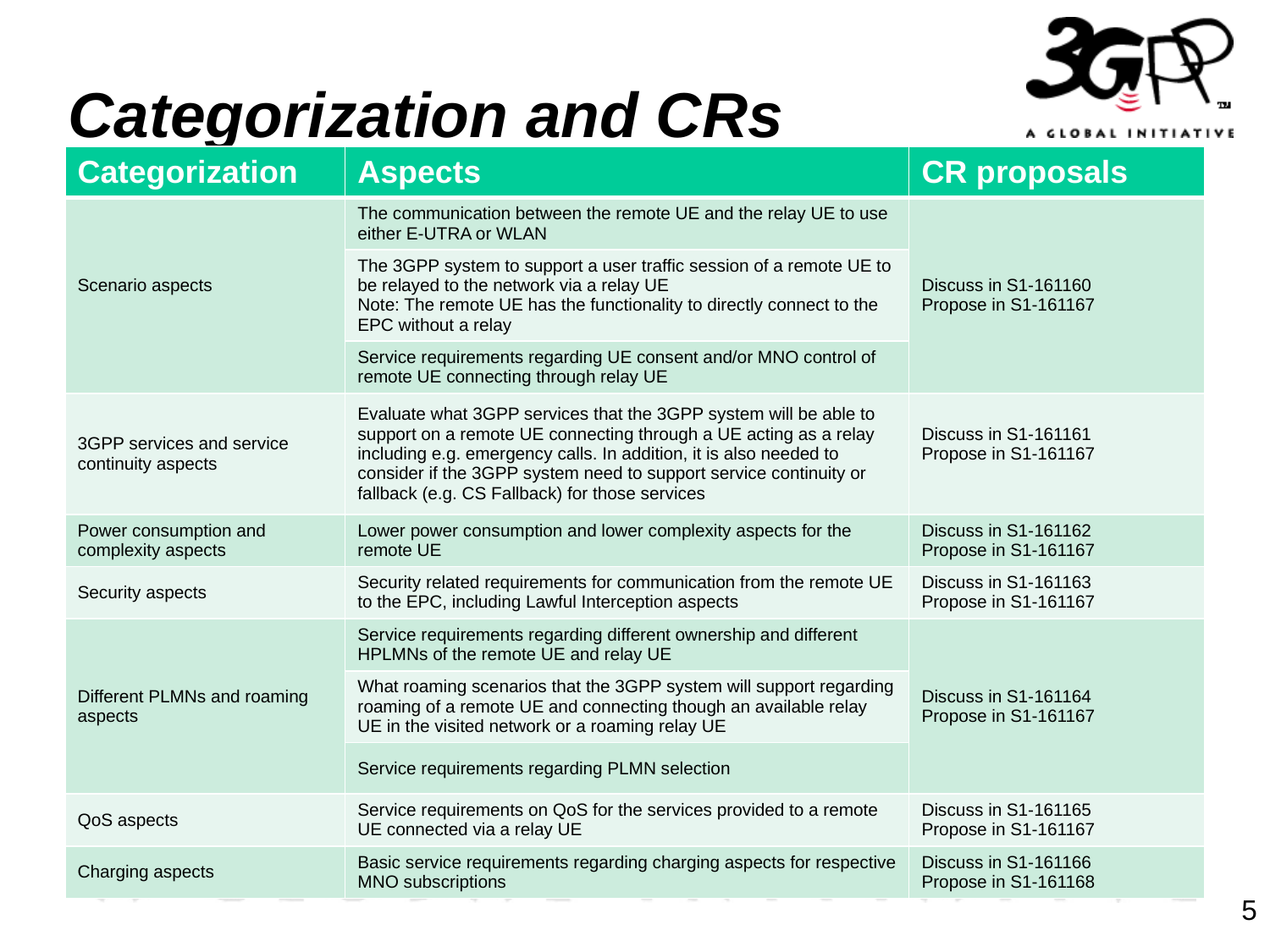

# Categorization and CRs
| Categorization | Aspects | CR proposals |
| --- | --- | --- |
| Scenario aspects | The communication between the remote UE and the relay UE to use either E-UTRA or WLAN | Discuss in S1-161160 Propose in S1-161167 |
|  | The 3GPP system to support a user traffic session of a remote UE to be relayed to the network via a relay UE Note: The remote UE has the functionality to directly connect to the EPC without a relay |  |
|  | Service requirements regarding UE consent and/or MNO control of remote UE connecting through relay UE |  |
| 3GPP services and service continuity aspects | Evaluate what 3GPP services that the 3GPP system will be able to support on a remote UE connecting through a UE acting as a relay including e.g. emergency calls. In addition, it is also needed to consider if the 3GPP system need to support service continuity or fallback (e.g. CS Fallback) for those services | Discuss in S1-161161 Propose in S1-161167 |
| Power consumption and complexity aspects | Lower power consumption and lower complexity aspects for the remote UE | Discuss in S1-161162 Propose in S1-161167 |
| Security aspects | Security related requirements for communication from the remote UE to the EPC, including Lawful Interception aspects | Discuss in S1-161163 Propose in S1-161167 |
| Different PLMNs and roaming aspects | Service requirements regarding different ownership and different HPLMNs of the remote UE and relay UE | Discuss in S1-161164 Propose in S1-161167 |
|  | What roaming scenarios that the 3GPP system will support regarding roaming of a remote UE and connecting though an available relay UE in the visited network or a roaming relay UE |  |
|  | Service requirements regarding PLMN selection |  |
| QoS aspects | Service requirements on QoS for the services provided to a remote UE connected via a relay UE | Discuss in S1-161165 Propose in S1-161167 |
| Charging aspects | Basic service requirements regarding charging aspects for respective MNO subscriptions | Discuss in S1-161166 Propose in S1-161168 |
5